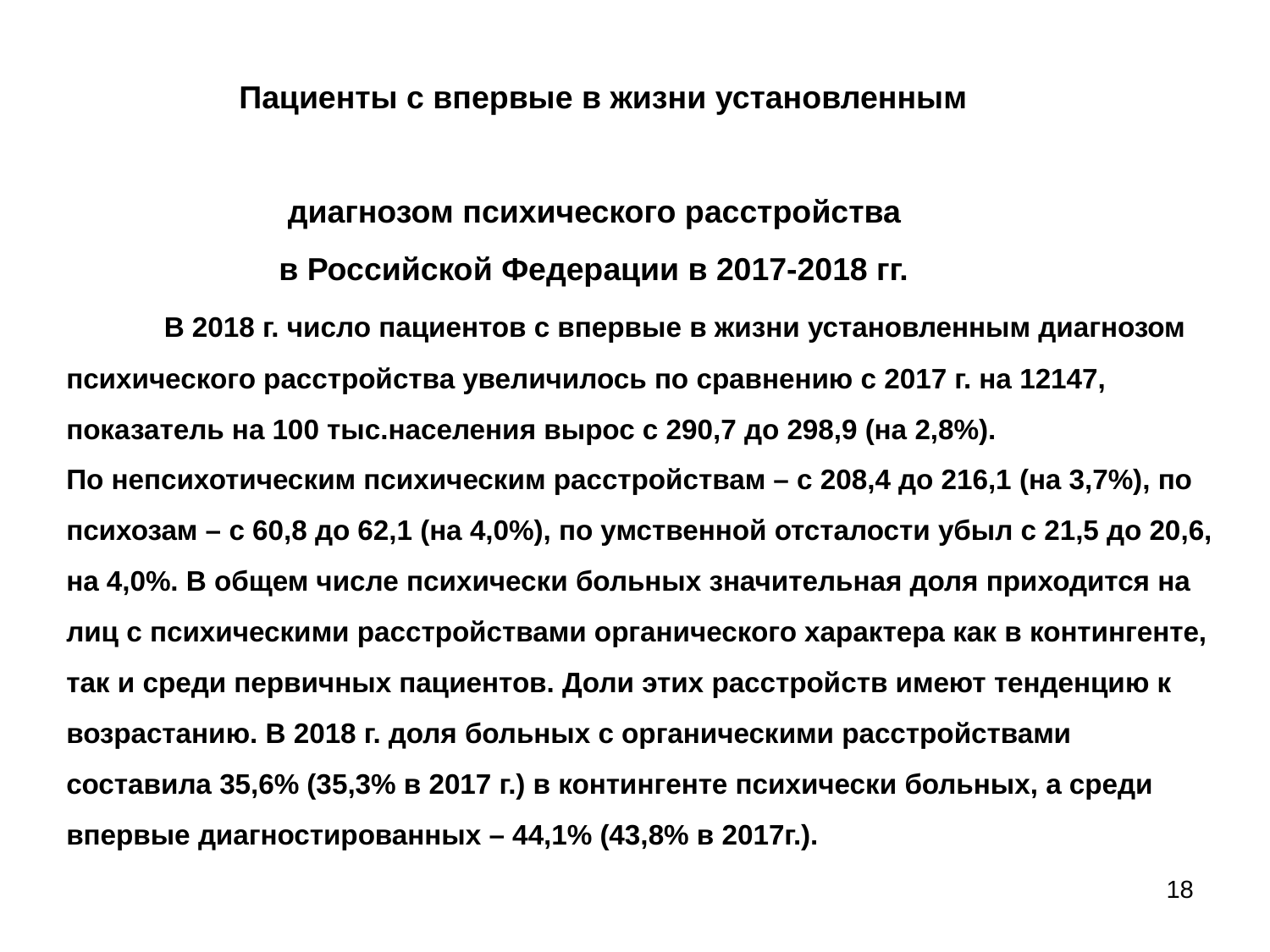

# Пациенты с впервые в жизни установленным диагнозом психического расстройства в Российской Федерации в 2017-2018 гг. В 2018 г. число пациентов с впервые в жизни установленным диагнозом психического расстройства увеличилось по сравнению с 2017 г. на 12147, показатель на 100 тыс.населения вырос с 290,7 до 298,9 (на 2,8%). По непсихотическим психическим расстройствам – с 208,4 до 216,1 (на 3,7%), по психозам – с 60,8 до 62,1 (на 4,0%), по умственной отсталости убыл с 21,5 до 20,6, на 4,0%. В общем числе психически больных значительная доля приходится на лиц с психическими расстройствами органического характера как в контингенте, так и среди первичных пациентов. Доли этих расстройств имеют тенденцию к возрастанию. В 2018 г. доля больных с органическими расстройствами составила 35,6% (35,3% в 2017 г.) в контингенте психически больных, а среди впервые диагностированных – 44,1% (43,8% в 2017г.).
18